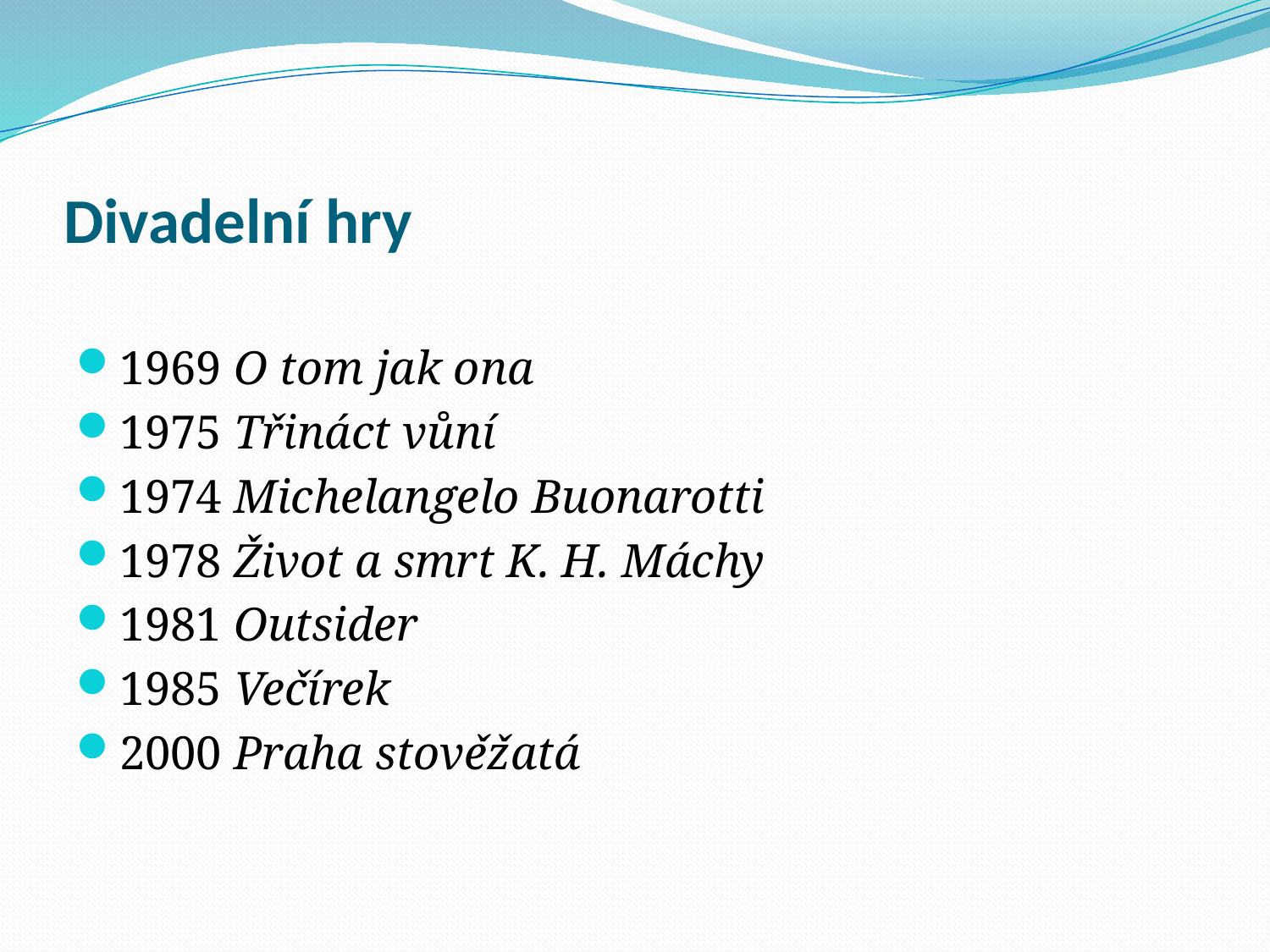

# Divadelní hry

1969 O tom jak ona
1975 Třináct vůní
1974 Michelangelo Buonarotti
1978 Život a smrt K. H. Máchy
1981 Outsider
1985 Večírek
2000 Praha stověžatá